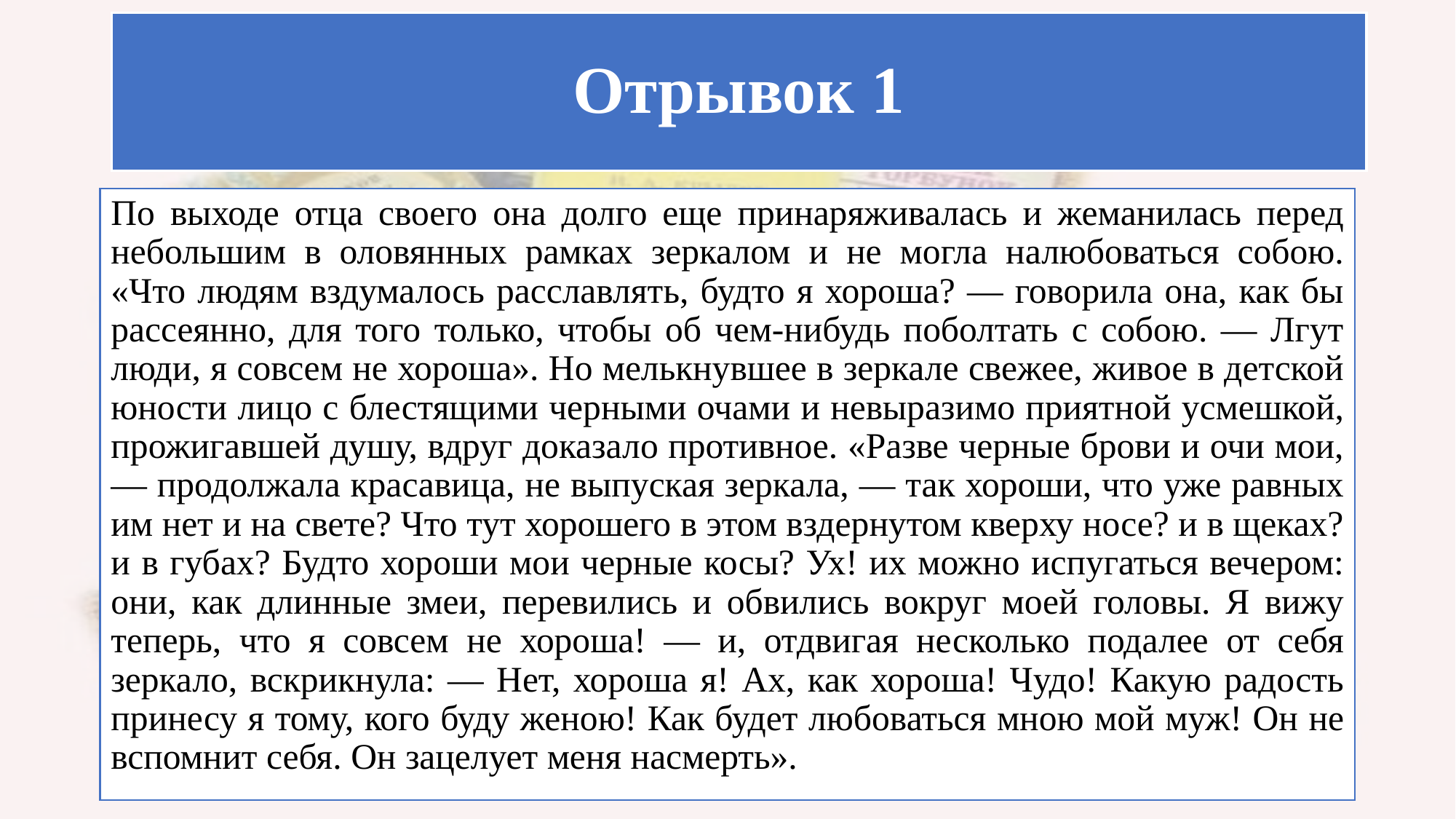

# Отрывок 1
По выходе отца своего она долго еще принаряживалась и жеманилась перед небольшим в оловянных рамках зеркалом и не могла налюбоваться собою. «Что людям вздумалось расславлять, будто я хороша? — говорила она, как бы рассеянно, для того только, чтобы об чем-нибудь поболтать с собою. — Лгут люди, я совсем не хороша». Но мелькнувшее в зеркале свежее, живое в детской юности лицо с блестящими черными очами и невыразимо приятной усмешкой, прожигавшей душу, вдруг доказало противное. «Разве черные брови и очи мои, — продолжала красавица, не выпуская зеркала, — так хороши, что уже равных им нет и на свете? Что тут хорошего в этом вздернутом кверху носе? и в щеках? и в губах? Будто хороши мои черные косы? Ух! их можно испугаться вечером: они, как длинные змеи, перевились и обвились вокруг моей головы. Я вижу теперь, что я совсем не хороша! — и, отдвигая несколько подалее от себя зеркало, вскрикнула: — Нет, хороша я! Ах, как хороша! Чудо! Какую радость принесу я тому, кого буду женою! Как будет любоваться мною мой муж! Он не вспомнит себя. Он зацелует меня насмерть».